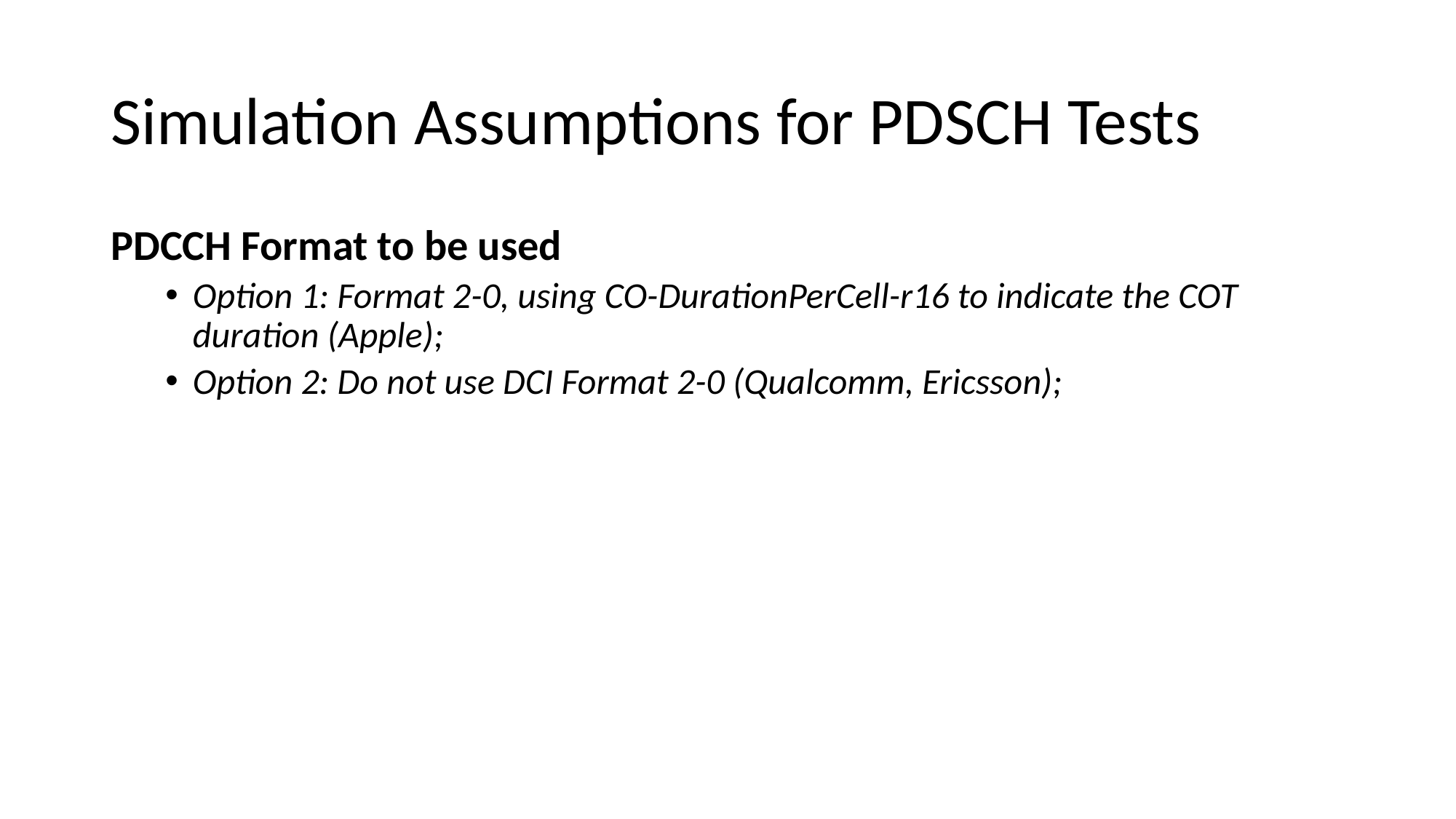

# Simulation Assumptions for PDSCH Tests
PDCCH Format to be used
Option 1: Format 2-0, using CO-DurationPerCell-r16 to indicate the COT duration (Apple);
Option 2: Do not use DCI Format 2-0 (Qualcomm, Ericsson);